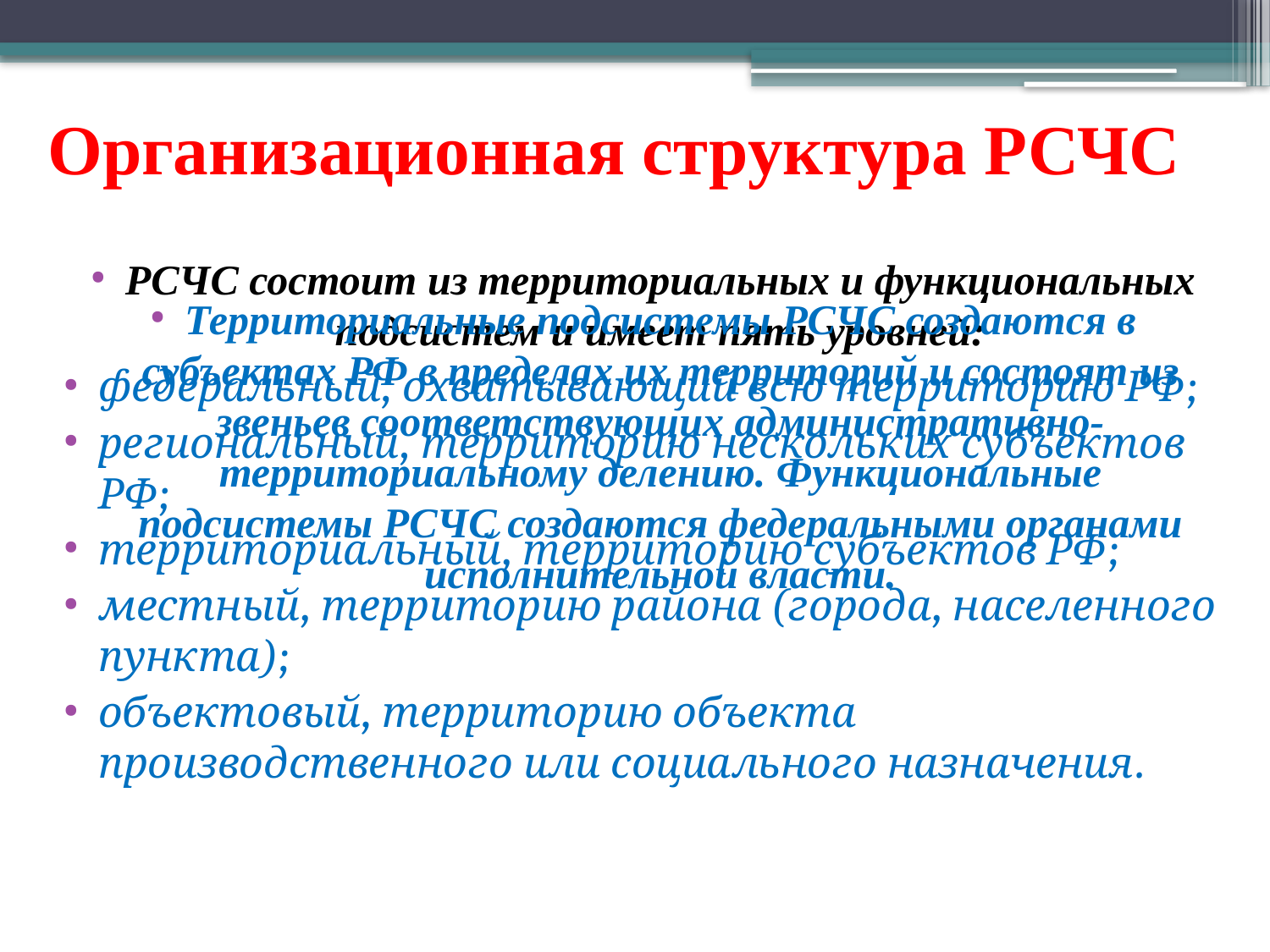

# Организационная структура РСЧС
РСЧС состоит из территориальных и функциональных подсистем и имеет пять уровней:
федеральный, охватывающий всю территорию РФ;
региональный, территорию нескольких субъектов РФ;
территориальный, территорию субъектов РФ;
местный, территорию района (города, населенного пункта);
объектовый, территорию объекта производственного или социального назначения.
Территориальные подсистемы РСЧС создаются в субъектах РФ в пределах их территорий и состоят из звеньев соответствующих административно-территориальному делению. Функциональные подсистемы РСЧС создаются федеральными органами исполнительной власти.